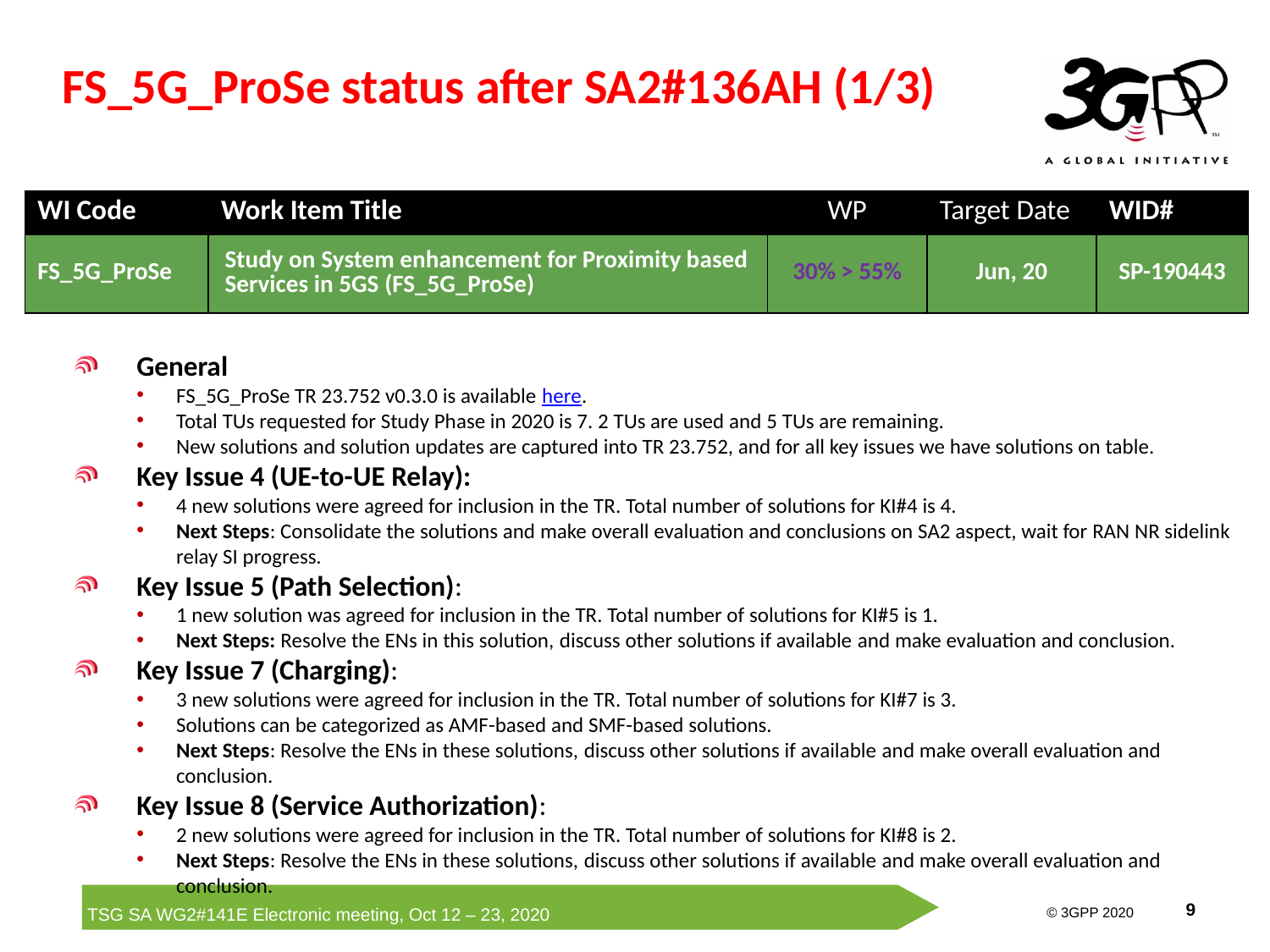

# FS_5G_ProSe status after SA2#136AH (1/3)
| WI Code | Work Item Title | WP | Target Date | WID# |
| --- | --- | --- | --- | --- |
| FS\_5G\_ProSe | Study on System enhancement for Proximity based Services in 5GS (FS\_5G\_ProSe) | 30% > 55% | Jun, 20 | SP-190443 |
General
FS_5G_ProSe TR 23.752 v0.3.0 is available here.
Total TUs requested for Study Phase in 2020 is 7. 2 TUs are used and 5 TUs are remaining.
New solutions and solution updates are captured into TR 23.752, and for all key issues we have solutions on table.
Key Issue 4 (UE-to-UE Relay):
4 new solutions were agreed for inclusion in the TR. Total number of solutions for KI#4 is 4.
Next Steps: Consolidate the solutions and make overall evaluation and conclusions on SA2 aspect, wait for RAN NR sidelink relay SI progress.
Key Issue 5 (Path Selection):
1 new solution was agreed for inclusion in the TR. Total number of solutions for KI#5 is 1.
Next Steps: Resolve the ENs in this solution, discuss other solutions if available and make evaluation and conclusion.
Key Issue 7 (Charging):
3 new solutions were agreed for inclusion in the TR. Total number of solutions for KI#7 is 3.
Solutions can be categorized as AMF-based and SMF-based solutions.
Next Steps: Resolve the ENs in these solutions, discuss other solutions if available and make overall evaluation and conclusion.
Key Issue 8 (Service Authorization):
2 new solutions were agreed for inclusion in the TR. Total number of solutions for KI#8 is 2.
Next Steps: Resolve the ENs in these solutions, discuss other solutions if available and make overall evaluation and conclusion.